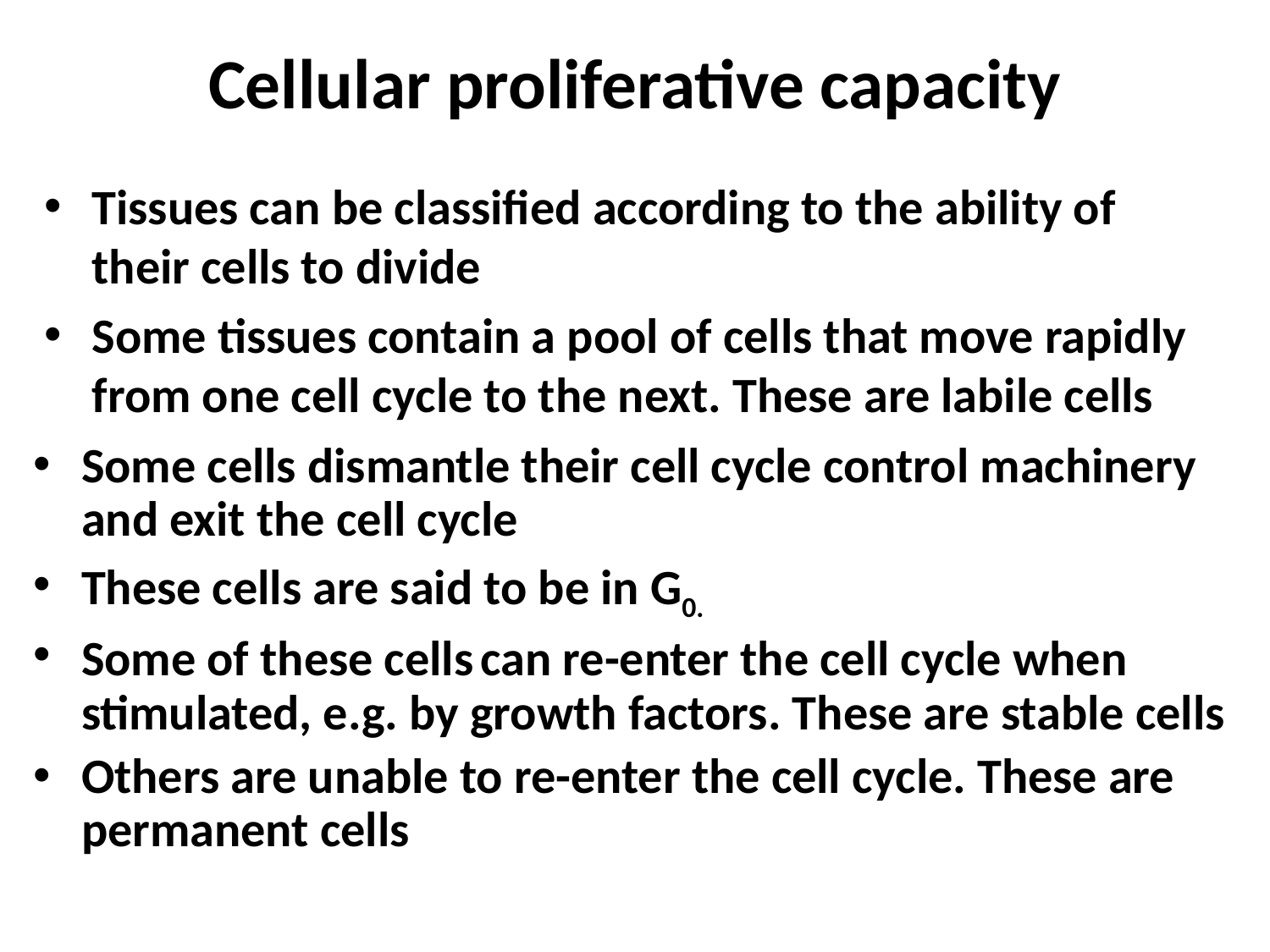

Cellular proliferative capacity
Tissues can be classified according to the ability of their cells to divide
Some tissues contain a pool of cells that move rapidly from one cell cycle to the next. These are labile cells
Some cells dismantle their cell cycle control machinery and exit the cell cycle
These cells are said to be in G0.
Some of these cells can re-enter the cell cycle when stimulated, e.g. by growth factors. These are stable cells
Others are unable to re-enter the cell cycle. These are permanent cells